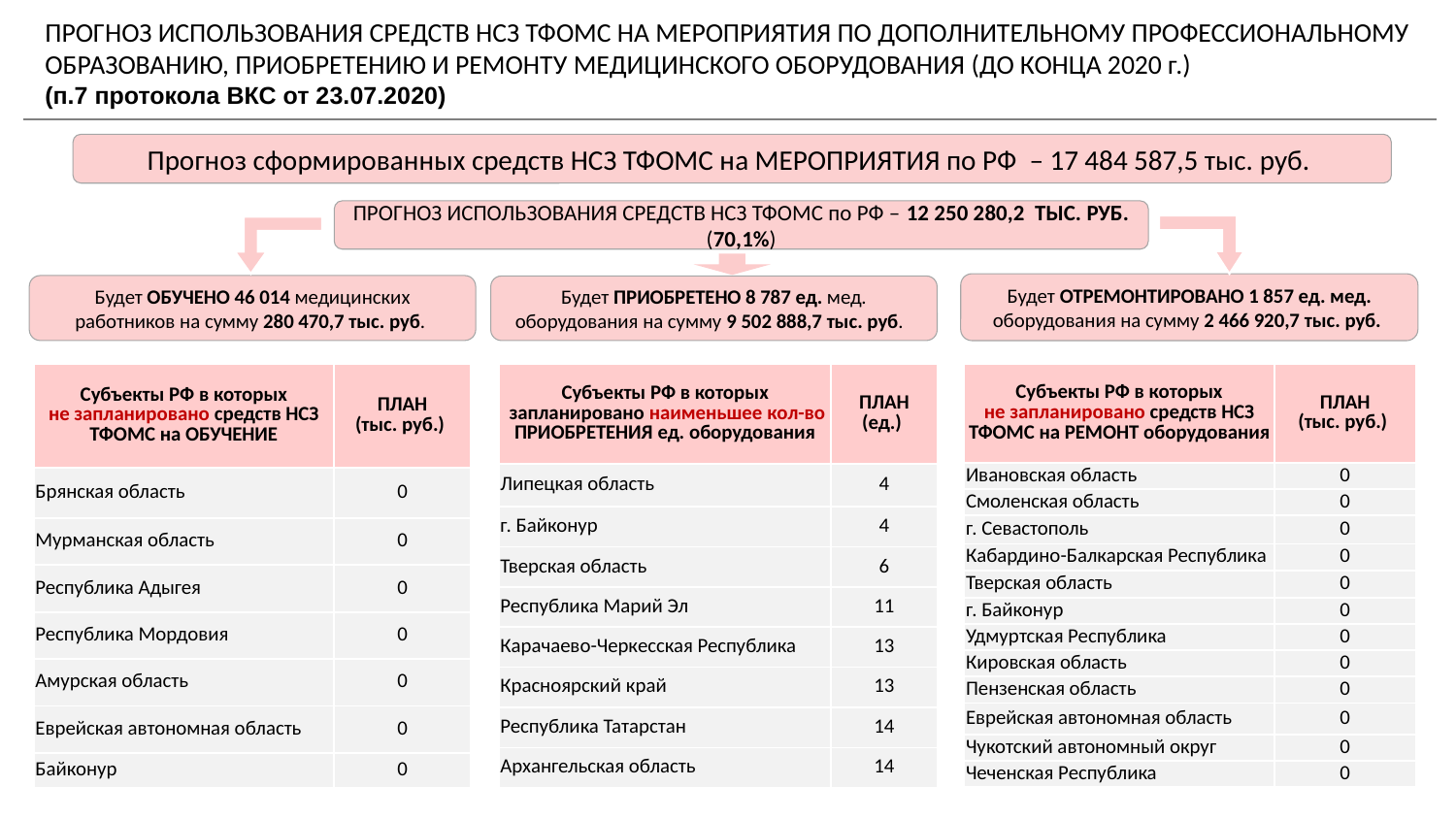

ПРОГНОЗ ИСПОЛЬЗОВАНИЯ СРЕДСТВ НСЗ ТФОМС НА МЕРОПРИЯТИЯ ПО ДОПОЛНИТЕЛЬНОМУ ПРОФЕССИОНАЛЬНОМУ ОБРАЗОВАНИЮ, ПРИОБРЕТЕНИЮ И РЕМОНТУ МЕДИЦИНСКОГО ОБОРУДОВАНИЯ (ДО КОНЦА 2020 г.)
(п.7 протокола ВКС от 23.07.2020)

Прогноз сформированных средств НСЗ ТФОМС на МЕРОПРИЯТИЯ по РФ  – 17 484 587,5 тыс. руб.
ПРОГНОЗ ИСПОЛЬЗОВАНИЯ СРЕДСТВ НСЗ ТФОМС по РФ – 12 250 280,2  ТЫС. РУБ. (70,1%)

Будет ОТРЕМОНТИРОВАНО 1 857 ед. мед. оборудования на сумму 2 466 920,7 тыс. руб.
Будет ОБУЧЕНО 46 014 медицинских работников на сумму 280 470,7 тыс. руб.
Будет ПРИОБРЕТЕНО 8 787 ед. мед. оборудования на сумму 9 502 888,7 тыс. руб.
| Субъекты РФ в которых не запланировано средств НСЗ ТФОМС на РЕМОНТ оборудования | ПЛАН (тыс. руб.) |
| --- | --- |
| Ивановская область | 0 |
| Смоленская область | 0 |
| г. Севастополь | 0 |
| Кабардино-Балкарская Республика | 0 |
| Тверская область | 0 |
| г. Байконур | 0 |
| Удмуртская Республика | 0 |
| Кировская область | 0 |
| Пензенская область | 0 |
| Еврейская автономная область | 0 |
| Чукотский автономный округ | 0 |
| Чеченская Республика | 0 |
| Субъекты РФ в которых запланировано наименьшее кол-во ПРИОБРЕТЕНИЯ ед. оборудования | ПЛАН (ед.) |
| --- | --- |
| Липецкая область | 4 |
| г. Байконур | 4 |
| Тверская область | 6 |
| Республика Марий Эл | 11 |
| Карачаево-Черкесская Республика | 13 |
| Красноярский край | 13 |
| Республика Татарстан | 14 |
| Архангельская область | 14 |
| Субъекты РФ в которых не запланировано средств НСЗ ТФОМС на ОБУЧЕНИЕ | ПЛАН (тыс. руб.) |
| --- | --- |
| Брянская область | 0 |
| Мурманская область | 0 |
| Республика Адыгея | 0 |
| Республика Мордовия | 0 |
| Амурская область | 0 |
| Еврейская автономная область | 0 |
| Байконур | 0 |